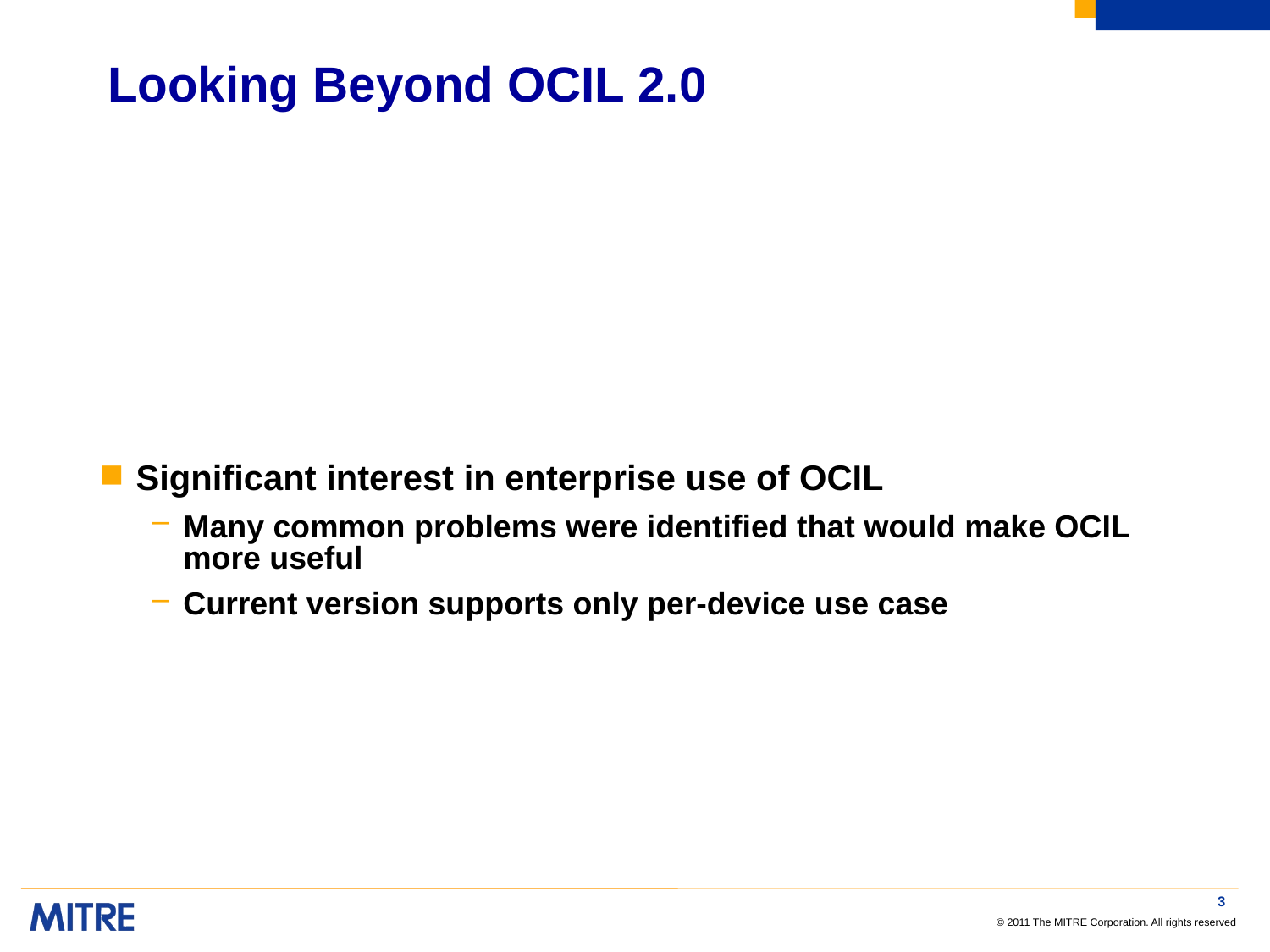

# Looking Beyond OCIL 2.0

Significant interest in enterprise use of OCIL
Many common problems were identified that would make OCIL more useful
Current version supports only per-device use case

3